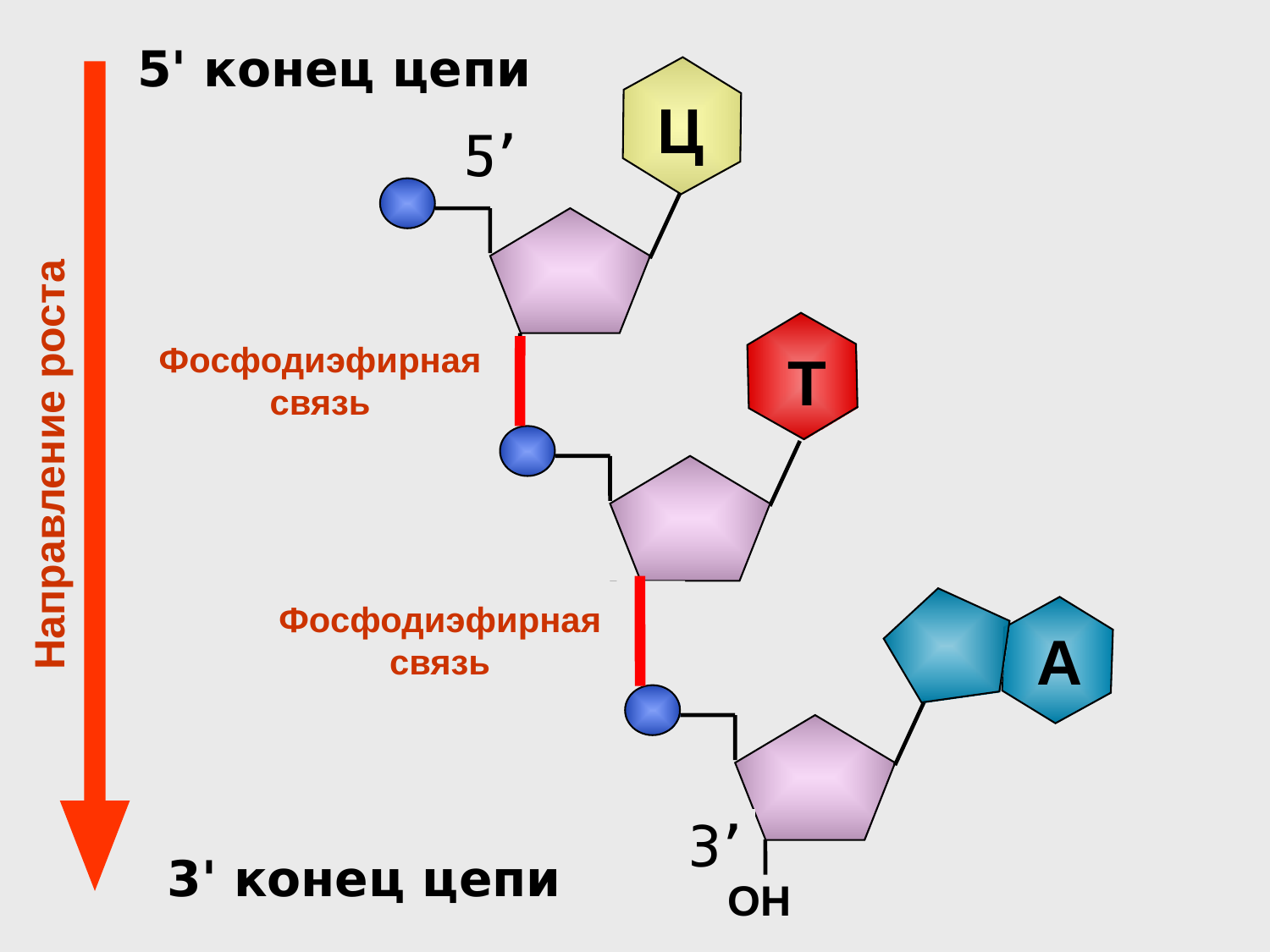

5' конец цепи

Ц
5’

Направление роста

Т

ОН

3’

Фосфодиэфирная связь

A

5’
3’

ОН
Фосфодиэфирная связь

3' конец цепи